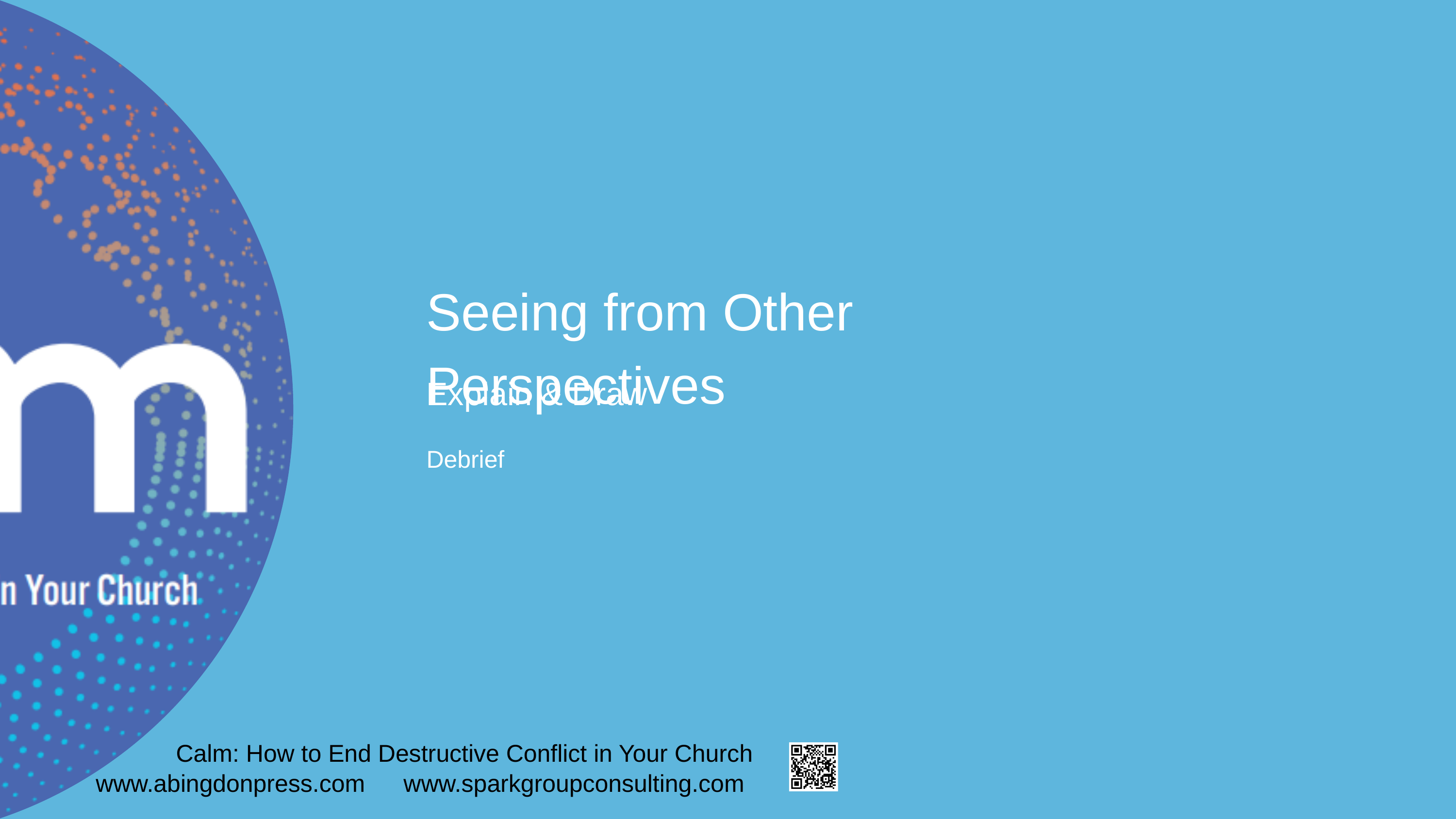

Seeing from Other Perspectives
Explain & Draw
Debrief
Calm: How to End Destructive Conflict in Your Church

www.abingdonpress.com
www.sparkgroupconsulting.com